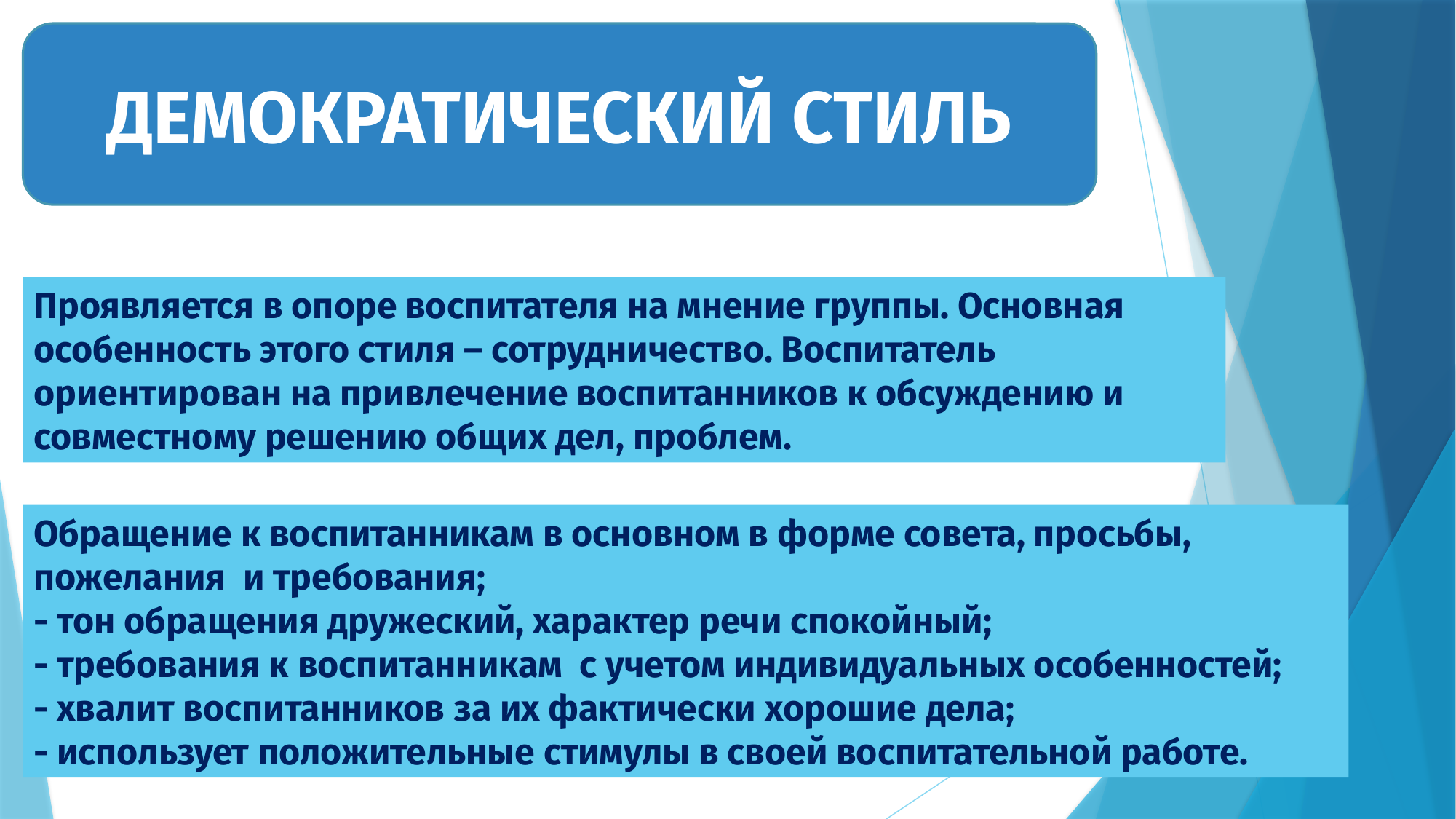

ДЕМОКРАТИЧЕСКИЙ СТИЛЬ
Проявляется в опоре воспитателя на мнение группы. Основная особенность этого стиля – сотрудничество. Воспитатель ориентирован на привлечение воспитанников к обсуждению и совместному решению общих дел, проблем.
Обращение к воспитанникам в основном в форме совета, просьбы, пожелания  и требования;
- тон обращения дружеский, характер речи спокойный;
- требования к воспитанникам  с учетом индивидуальных особенностей;
- хвалит воспитанников за их фактически хорошие дела;
- использует положительные стимулы в своей воспитательной работе.